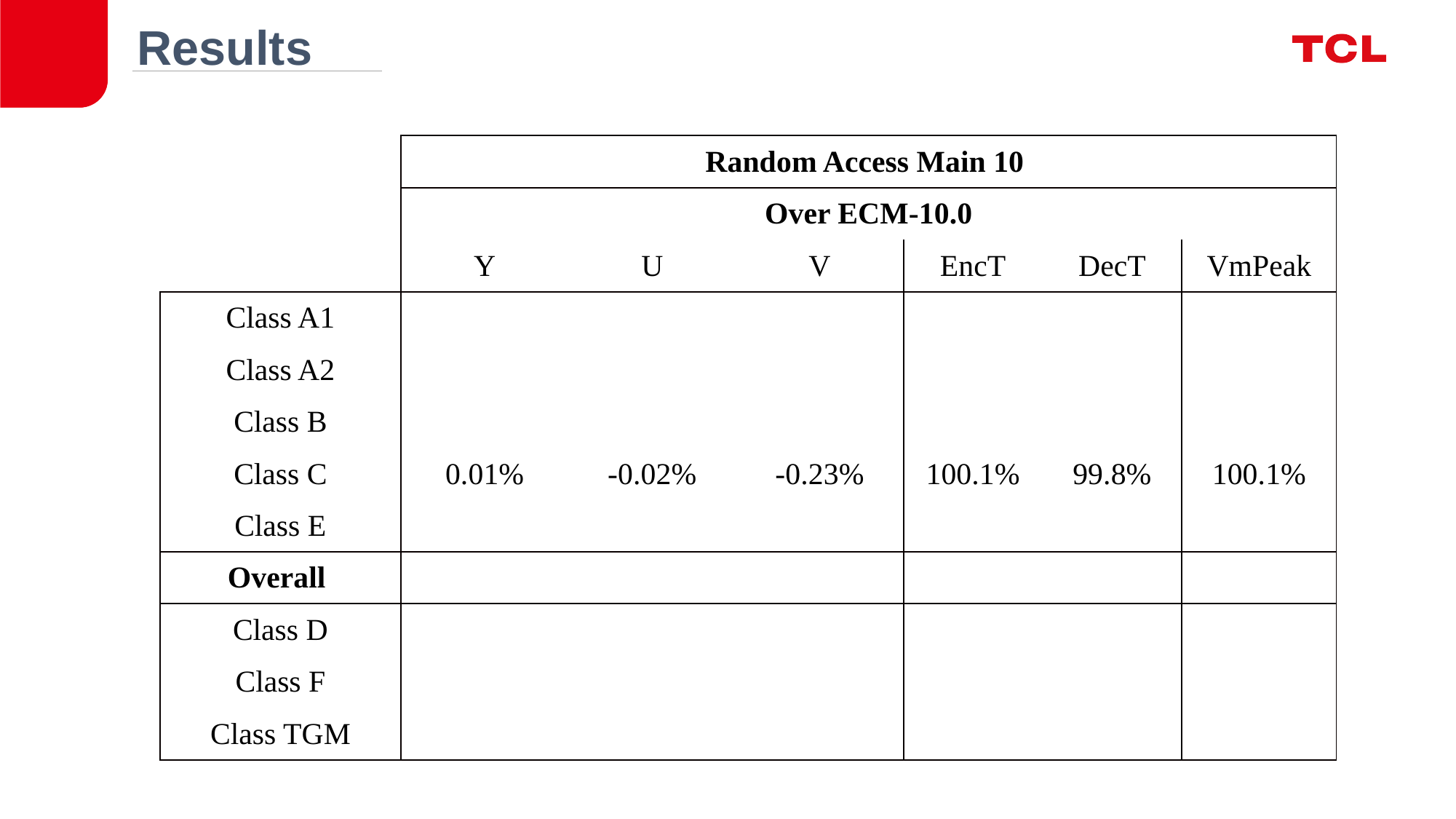

Results
|  | Random Access Main 10 |  |  |  |  |  |
| --- | --- | --- | --- | --- | --- | --- |
|  | Over ECM-10.0 |  |  |  |  |  |
|  | Y | U | V | EncT | DecT | VmPeak |
| Class A1 |  |  |  |  |  |  |
| Class A2 |  |  |  |  |  |  |
| Class B |  |  |  |  |  |  |
| Class C | 0.01% | -0.02% | -0.23% | 100.1% | 99.8% | 100.1% |
| Class E |  |  |  |  |  |  |
| Overall |  |  |  |  |  |  |
| Class D |  |  |  |  |  |  |
| Class F |  |  |  |  |  |  |
| Class TGM |  |  |  |  |  |  |
6